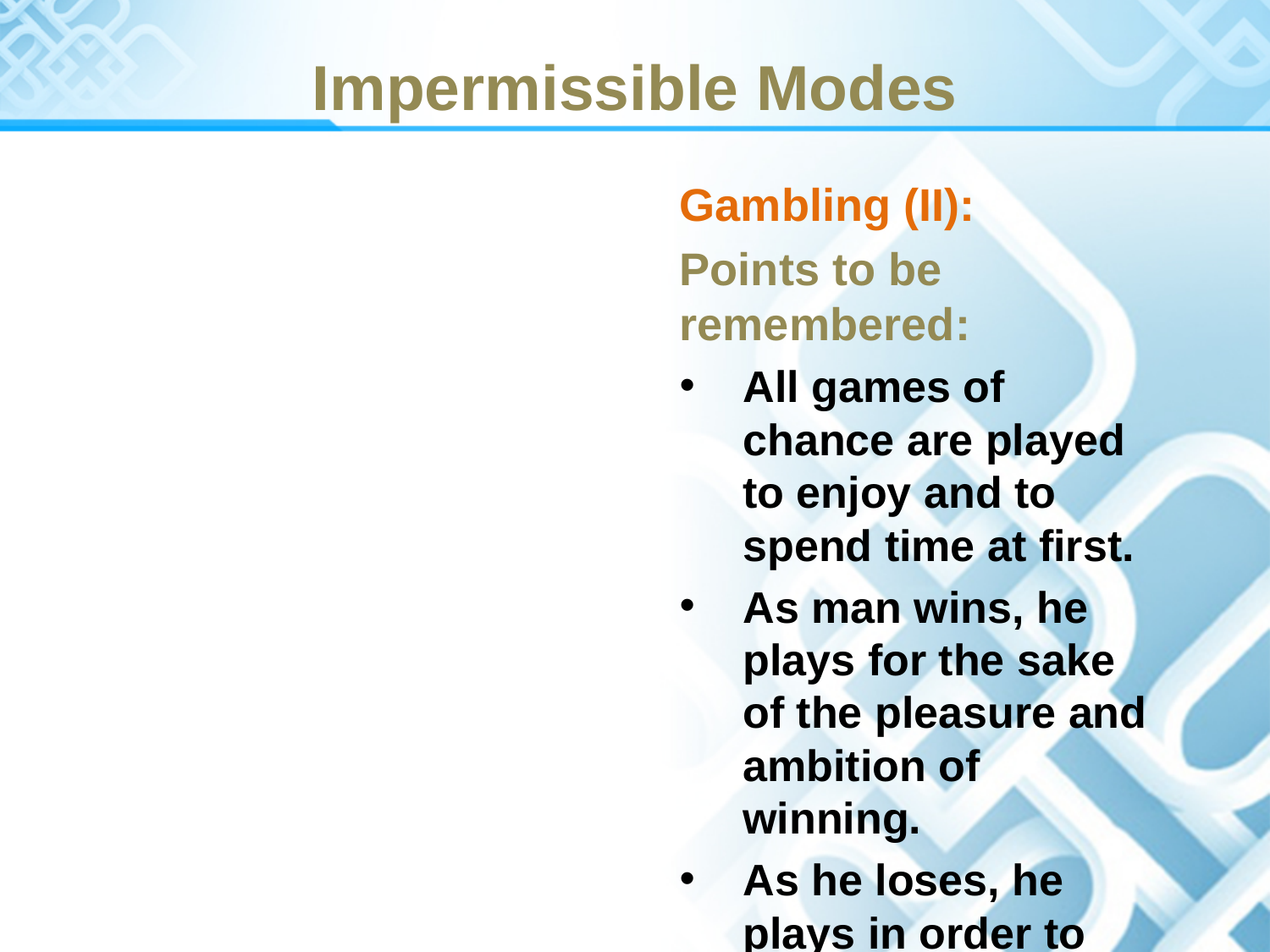

Impermissible Modes
Gambling (II):
Points to be remembered:
All games of chance are played to enjoy and to spend time at first.
As man wins, he plays for the sake of the pleasure and ambition of winning.
As he loses, he plays in order to get back what he has lost.